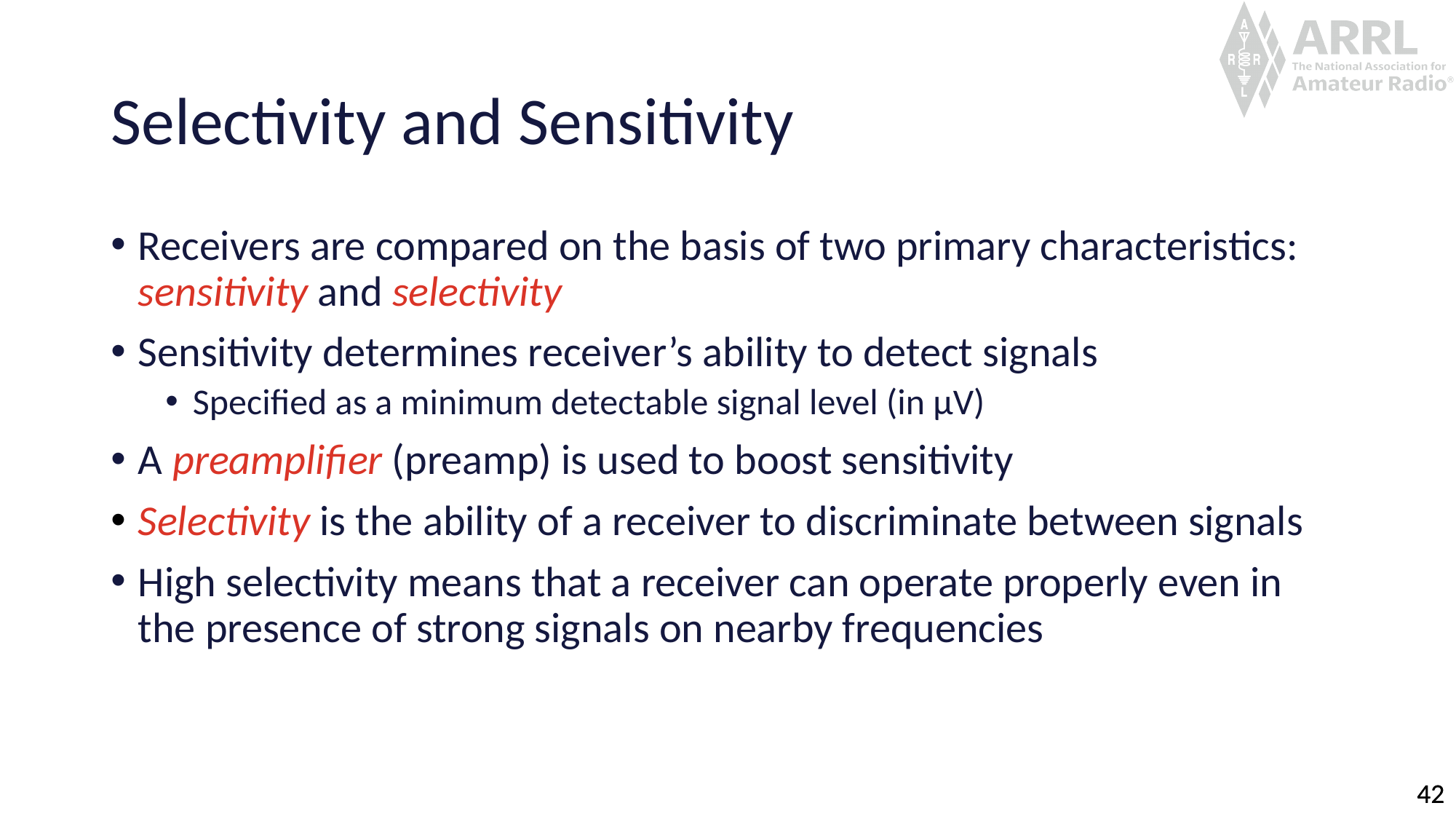

# Selectivity and Sensitivity
Receivers are compared on the basis of two primary characteristics: sensitivity and selectivity
Sensitivity determines receiver’s ability to detect signals
Specified as a minimum detectable signal level (in µV)
A preamplifier (preamp) is used to boost sensitivity
Selectivity is the ability of a receiver to discriminate between signals
High selectivity means that a receiver can operate properly even in the presence of strong signals on nearby frequencies